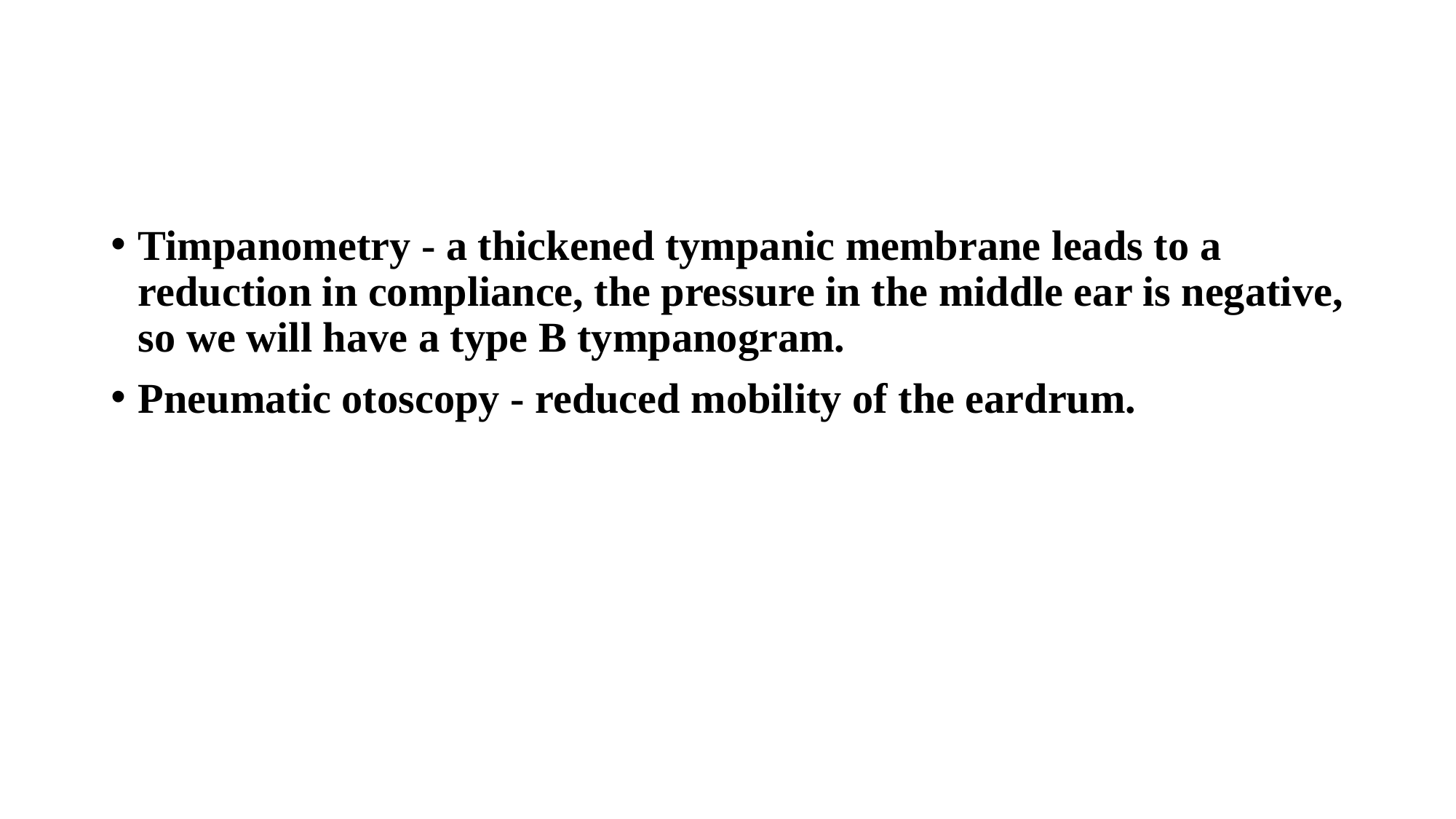

Timpanometry - a thickened tympanic membrane leads to a reduction in compliance, the pressure in the middle ear is negative, so we will have a type B tympanogram.
Pneumatic otoscopy - reduced mobility of the eardrum.